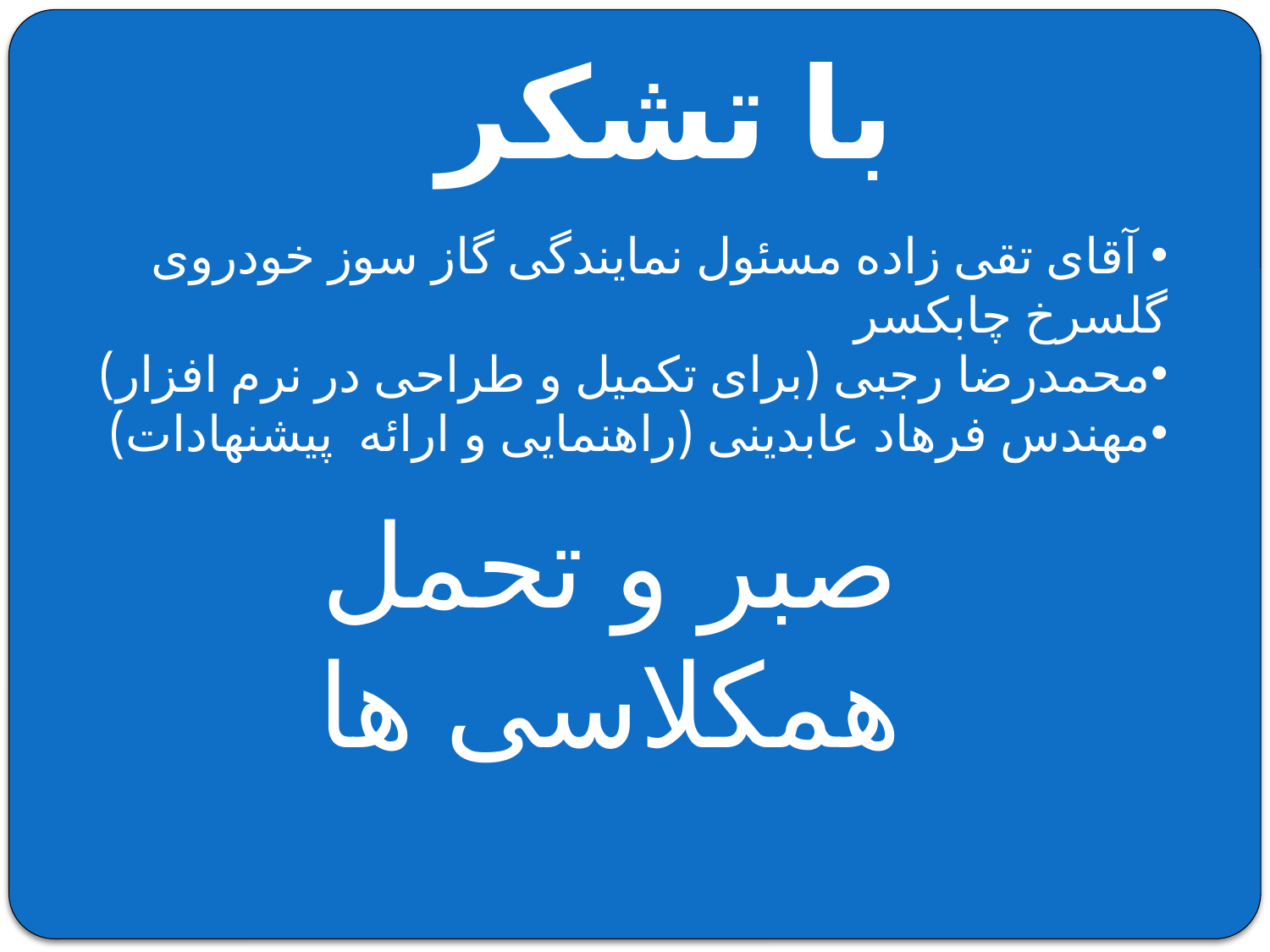

# با تشکر
 آقای تقی زاده مسئول نمایندگی گاز سوز خودروی گلسرخ چابکسر
محمدرضا رجبی (برای تکمیل و طراحی در نرم افزار)
مهندس فرهاد عابدینی (راهنمایی و ارائه  پیشنهادات)
صبر و تحمل همکلاسی ها